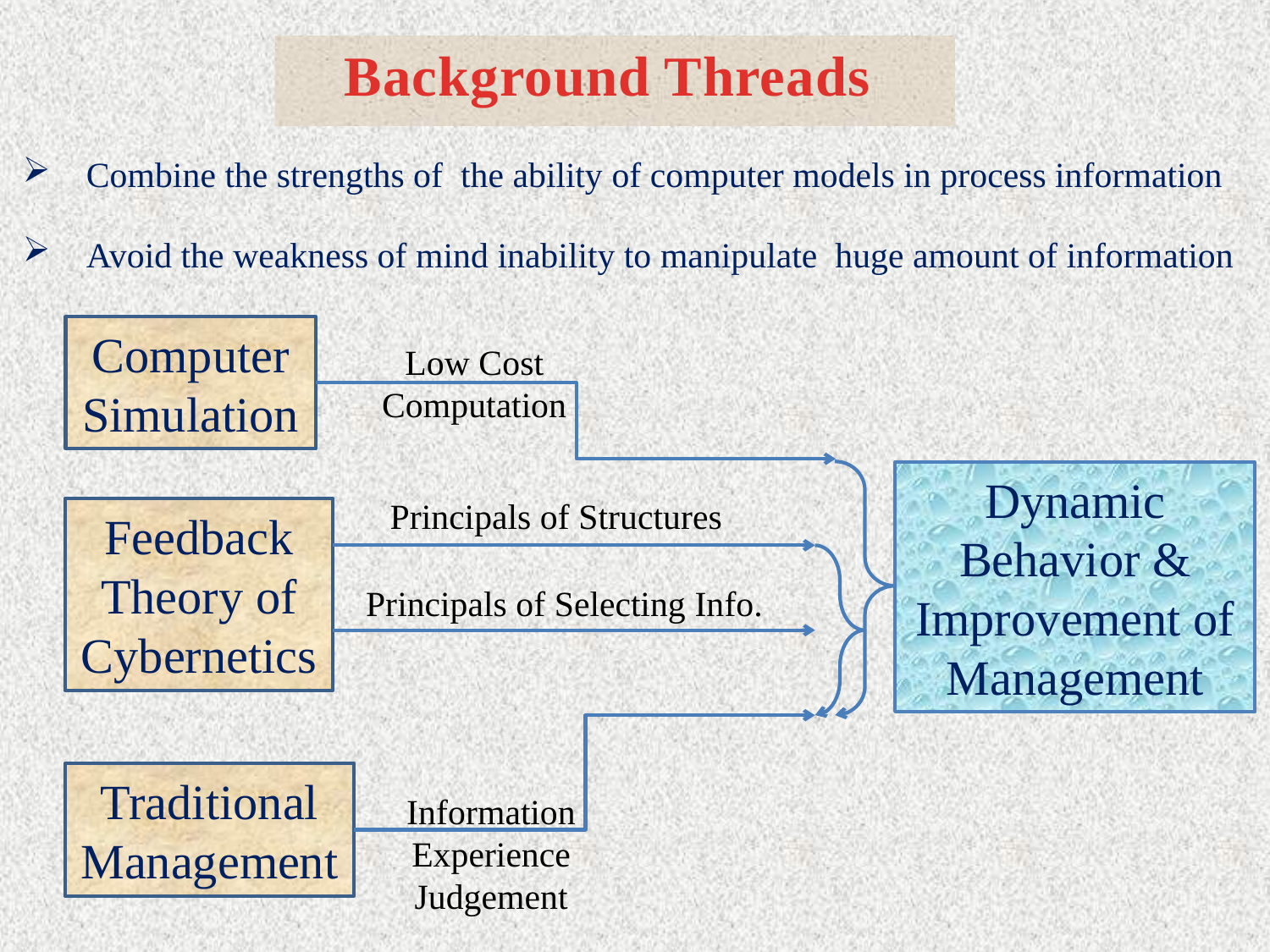

# Background Threads
Combine the strengths of  the ability of computer models in process information
Avoid the weakness of mind inability to manipulate  huge amount of information
Computer Simulation
Low Cost Computation

Dynamic Behavior & Improvement of Management
Principals of Structures
Feedback Theory of Cybernetics

Principals of Selecting Info.
Traditional Management
Information Experience Judgement